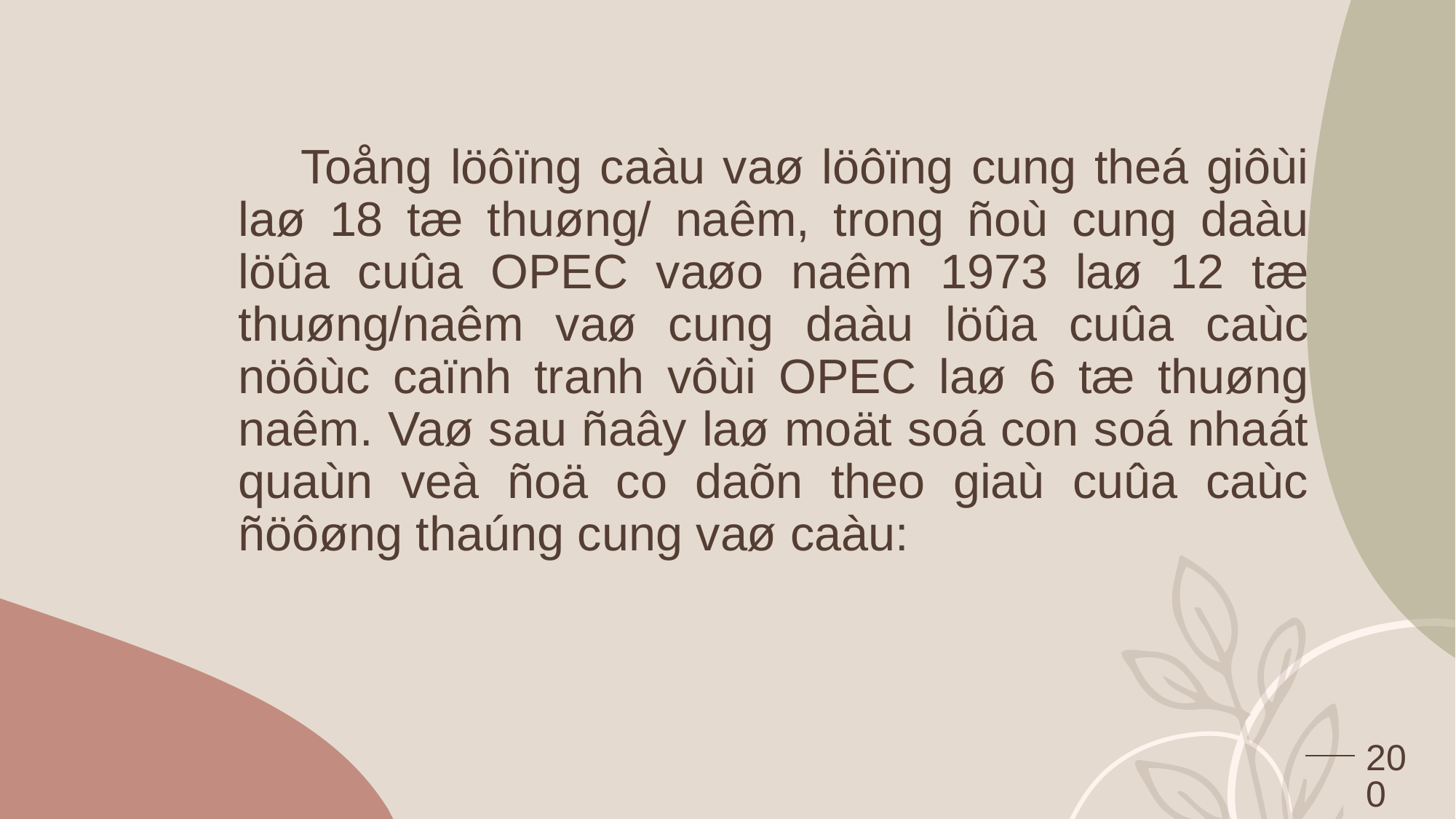

Toång löôïng caàu vaø löôïng cung theá giôùi laø 18 tæ thuøng/ naêm, trong ñoù cung daàu löûa cuûa OPEC vaøo naêm 1973 laø 12 tæ thuøng/naêm vaø cung daàu löûa cuûa caùc nöôùc caïnh tranh vôùi OPEC laø 6 tæ thuøng naêm. Vaø sau ñaây laø moät soá con soá nhaát quaùn veà ñoä co daõn theo giaù cuûa caùc ñöôøng thaúng cung vaø caàu:

200